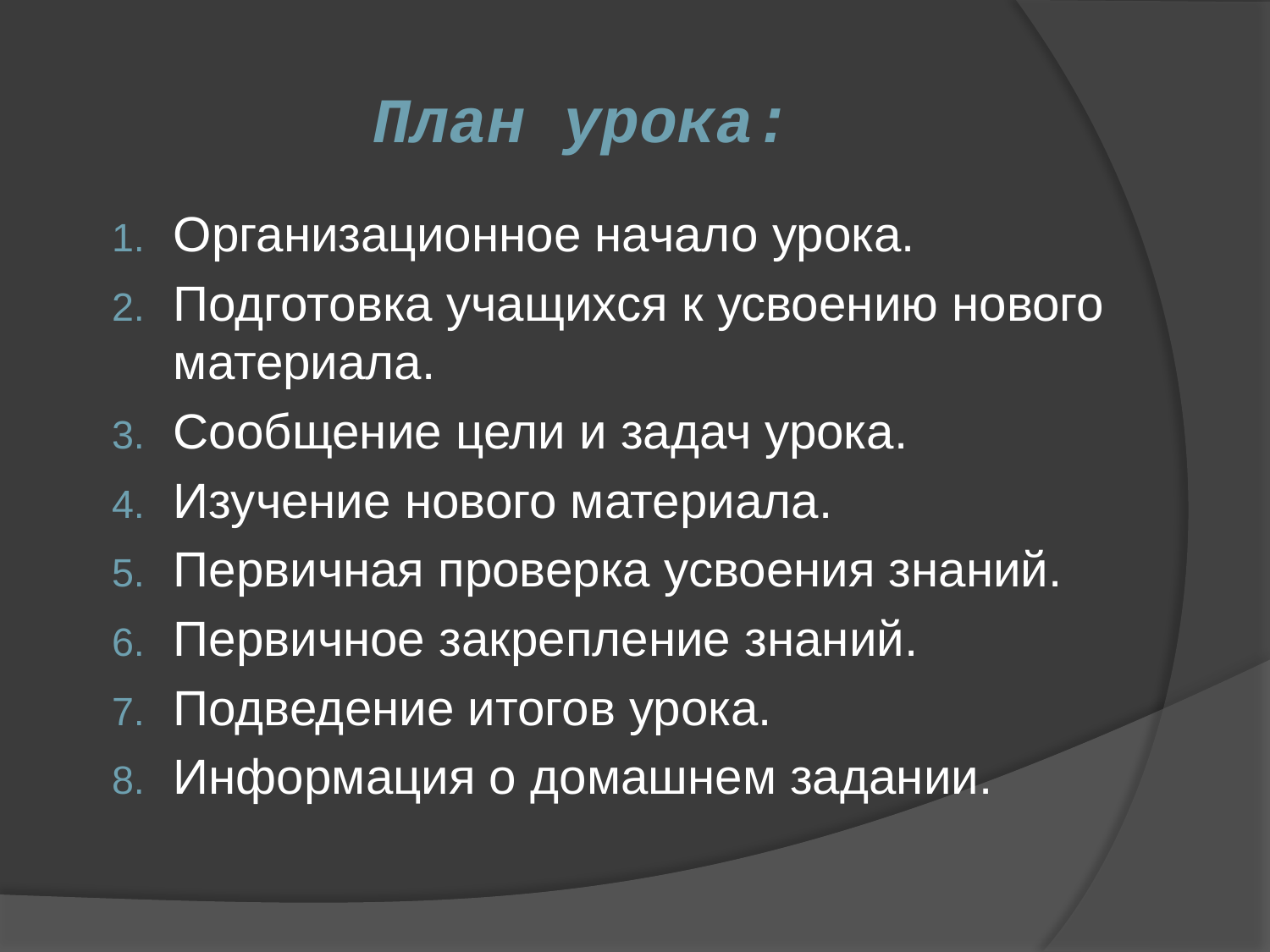

# План урока:
Организационное начало урока.
Подготовка учащихся к усвоению нового материала.
Сообщение цели и задач урока.
Изучение нового материала.
Первичная проверка усвоения знаний.
Первичное закрепление знаний.
Подведение итогов урока.
Информация о домашнем задании.